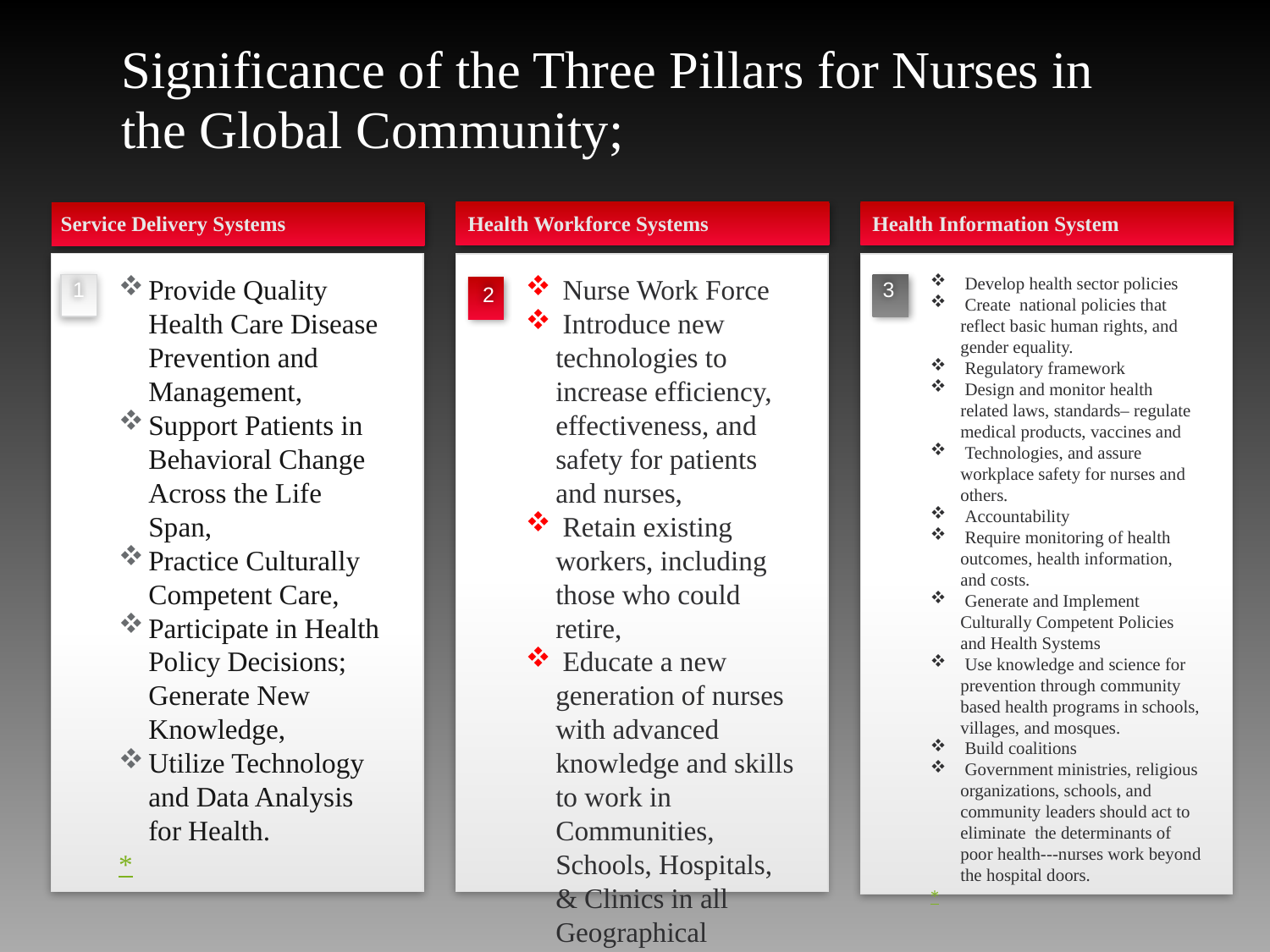

Significance of the Three Pillars for Nurses in the Global Community;

Health Workforce Systems

 Nurse Work Force
 Introduce new technologies to increase efficiency, effectiveness, and safety for patients and nurses,
 Retain existing workers, including those who could retire,
 Educate a new generation of nurses with advanced knowledge and skills to work in Communities, Schools, Hospitals, & Clinics in all Geographical Settings
*.
2

Health Information System

 Develop health sector policies
 Create  national policies that reflect basic human rights, and gender equality.
 Regulatory framework
 Design and monitor health related laws, standards– regulate medical products, vaccines and
 Technologies, and assure workplace safety for nurses and others.
 Accountability
 Require monitoring of health outcomes, health information, and costs.
 Generate and Implement Culturally Competent Policies and Health Systems
 Use knowledge and science for prevention through community based health programs in schools, villages, and mosques.
 Build coalitions
 Government ministries, religious organizations, schools, and community leaders should act to  eliminate  the determinants of poor health---nurses work beyond the hospital doors.
*
3

Service Delivery Systems

Provide Quality Health Care Disease Prevention and Management,
Support Patients in Behavioral Change Across the Life Span,
Practice Culturally Competent Care,
Participate in Health Policy Decisions; Generate New Knowledge,
Utilize Technology and Data Analysis for Health.
*
1